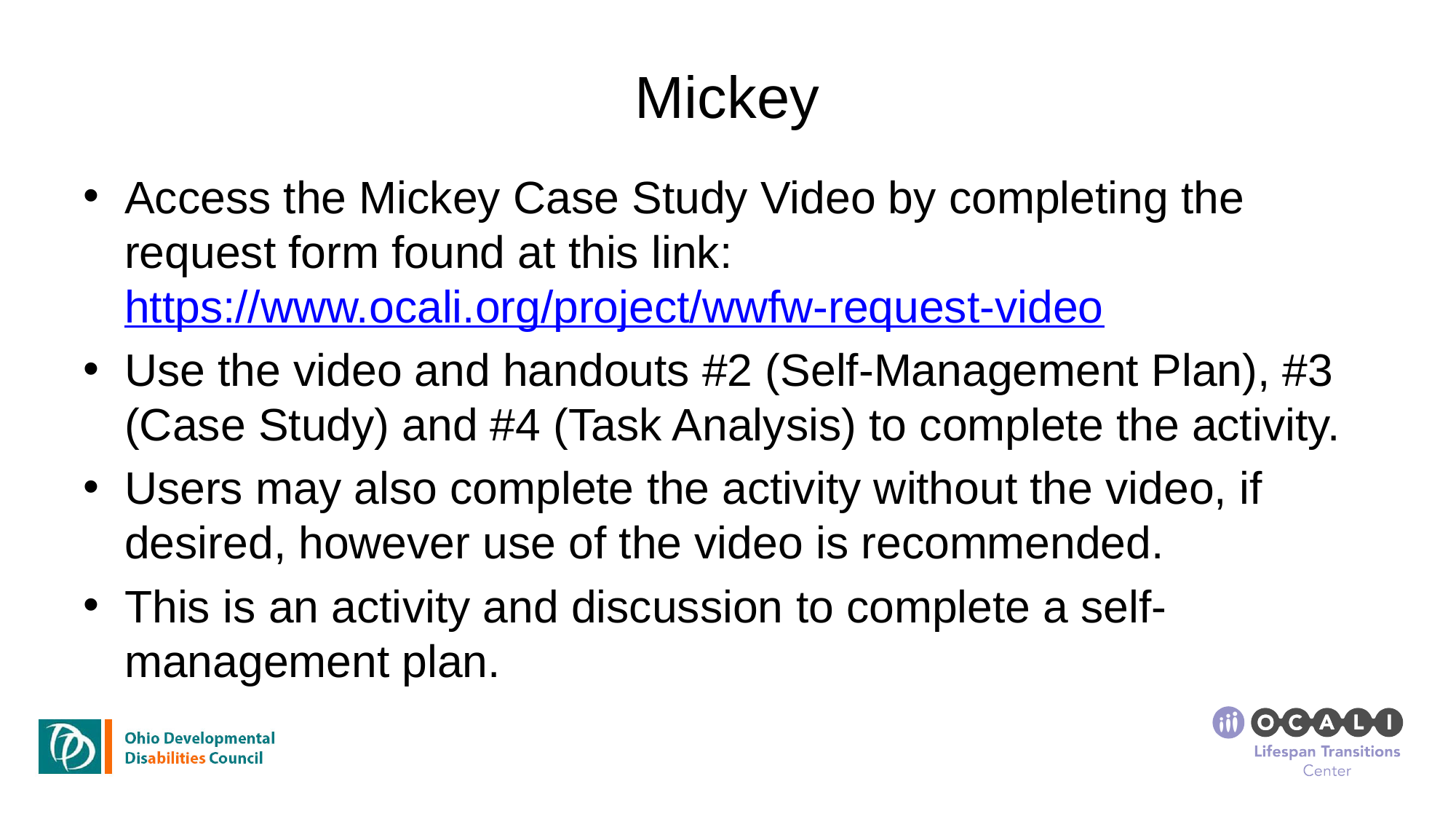

# Mickey
Access the Mickey Case Study Video by completing the request form found at this link: https://www.ocali.org/project/wwfw-request-video
Use the video and handouts #2 (Self-Management Plan), #3 (Case Study) and #4 (Task Analysis) to complete the activity.
Users may also complete the activity without the video, if desired, however use of the video is recommended.
This is an activity and discussion to complete a self-management plan.